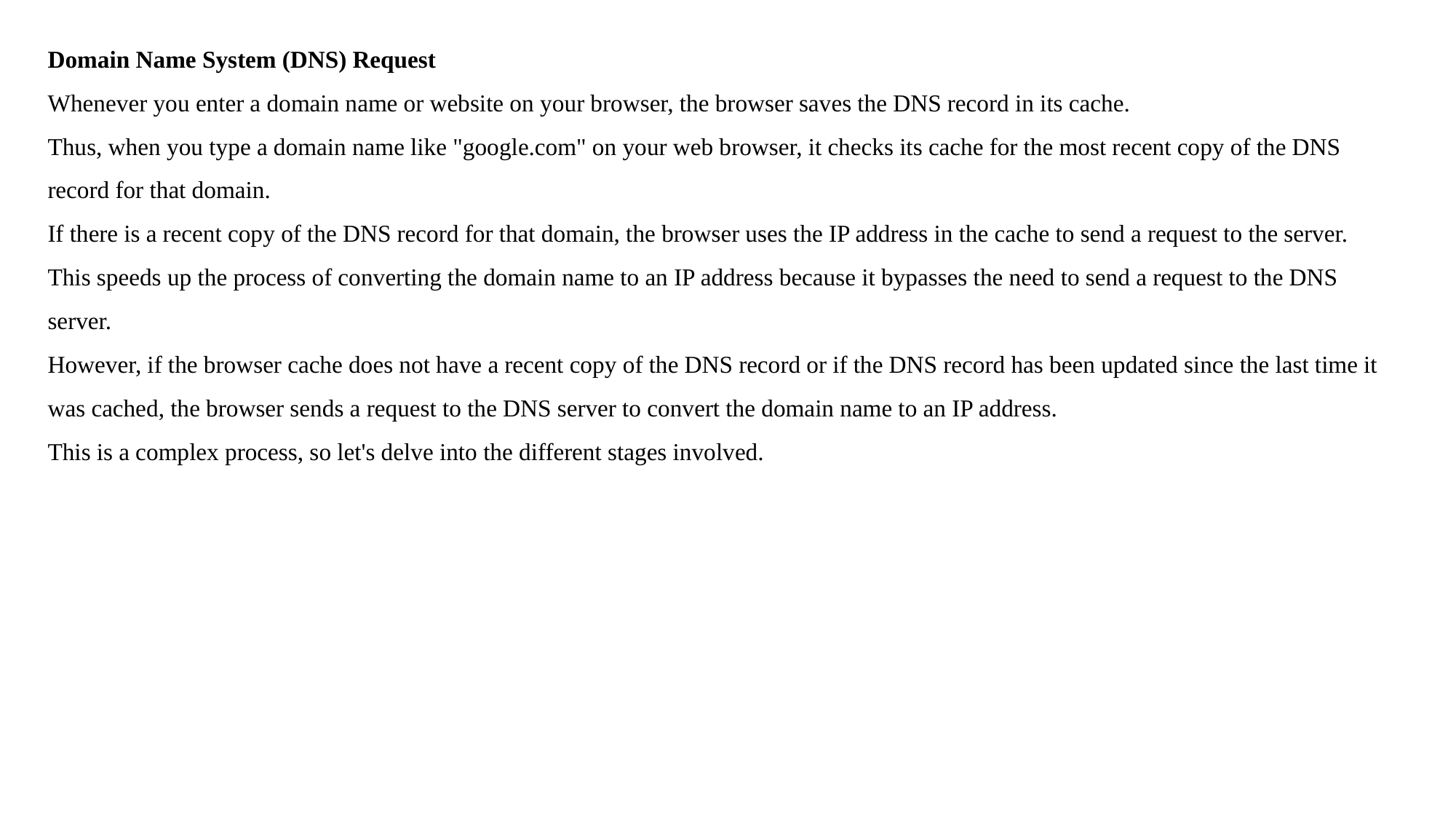

Domain Name System (DNS) Request
Whenever you enter a domain name or website on your browser, the browser saves the DNS record in its cache.
Thus, when you type a domain name like "google.com" on your web browser, it checks its cache for the most recent copy of the DNS record for that domain.
If there is a recent copy of the DNS record for that domain, the browser uses the IP address in the cache to send a request to the server. This speeds up the process of converting the domain name to an IP address because it bypasses the need to send a request to the DNS server.
However, if the browser cache does not have a recent copy of the DNS record or if the DNS record has been updated since the last time it was cached, the browser sends a request to the DNS server to convert the domain name to an IP address.
This is a complex process, so let's delve into the different stages involved.